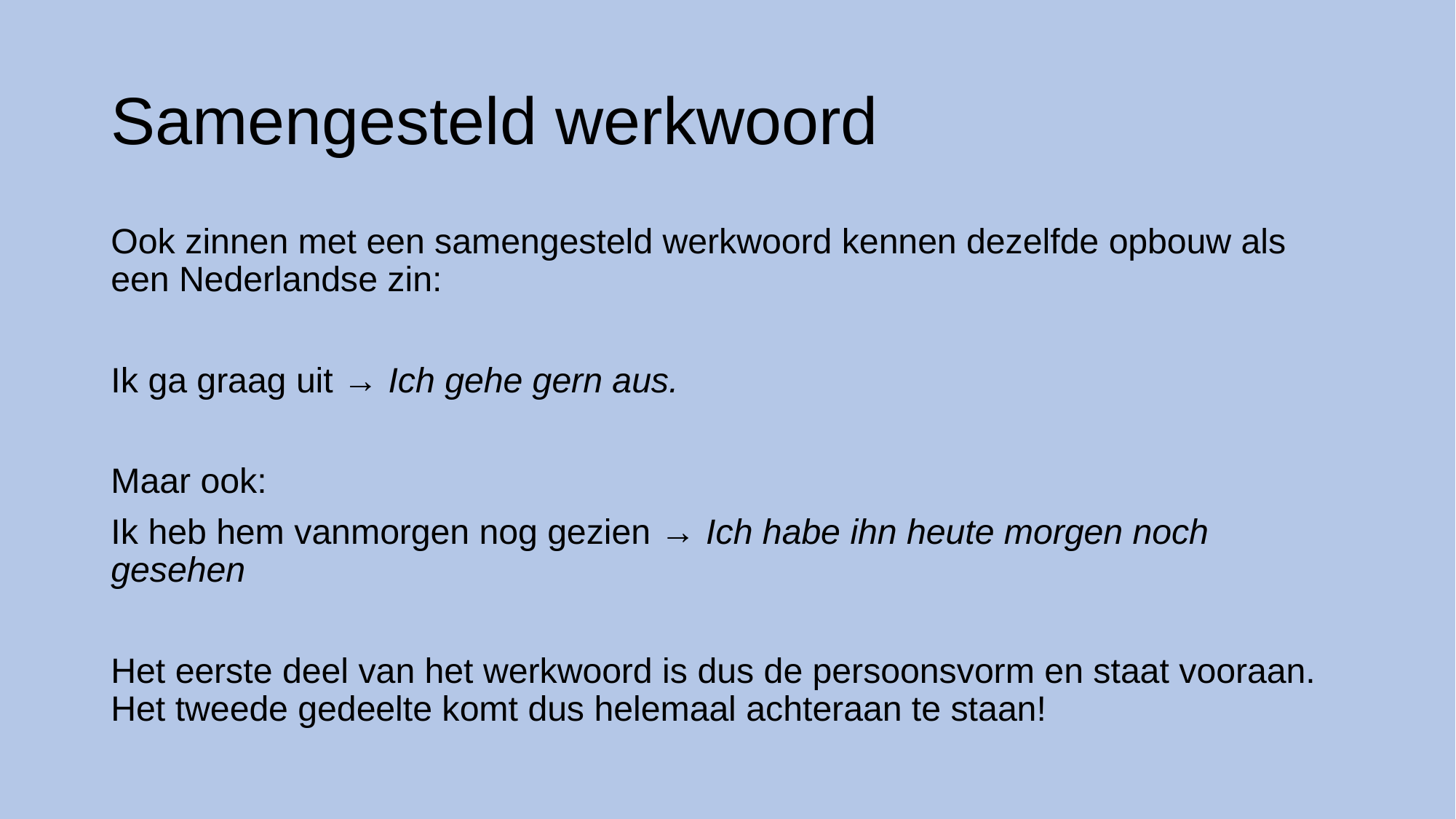

# Samengesteld werkwoord
Ook zinnen met een samengesteld werkwoord kennen dezelfde opbouw als een Nederlandse zin:

Ik ga graag uit → Ich gehe gern aus.

Maar ook:
Ik heb hem vanmorgen nog gezien → Ich habe ihn heute morgen noch gesehen

Het eerste deel van het werkwoord is dus de persoonsvorm en staat vooraan. Het tweede gedeelte komt dus helemaal achteraan te staan!